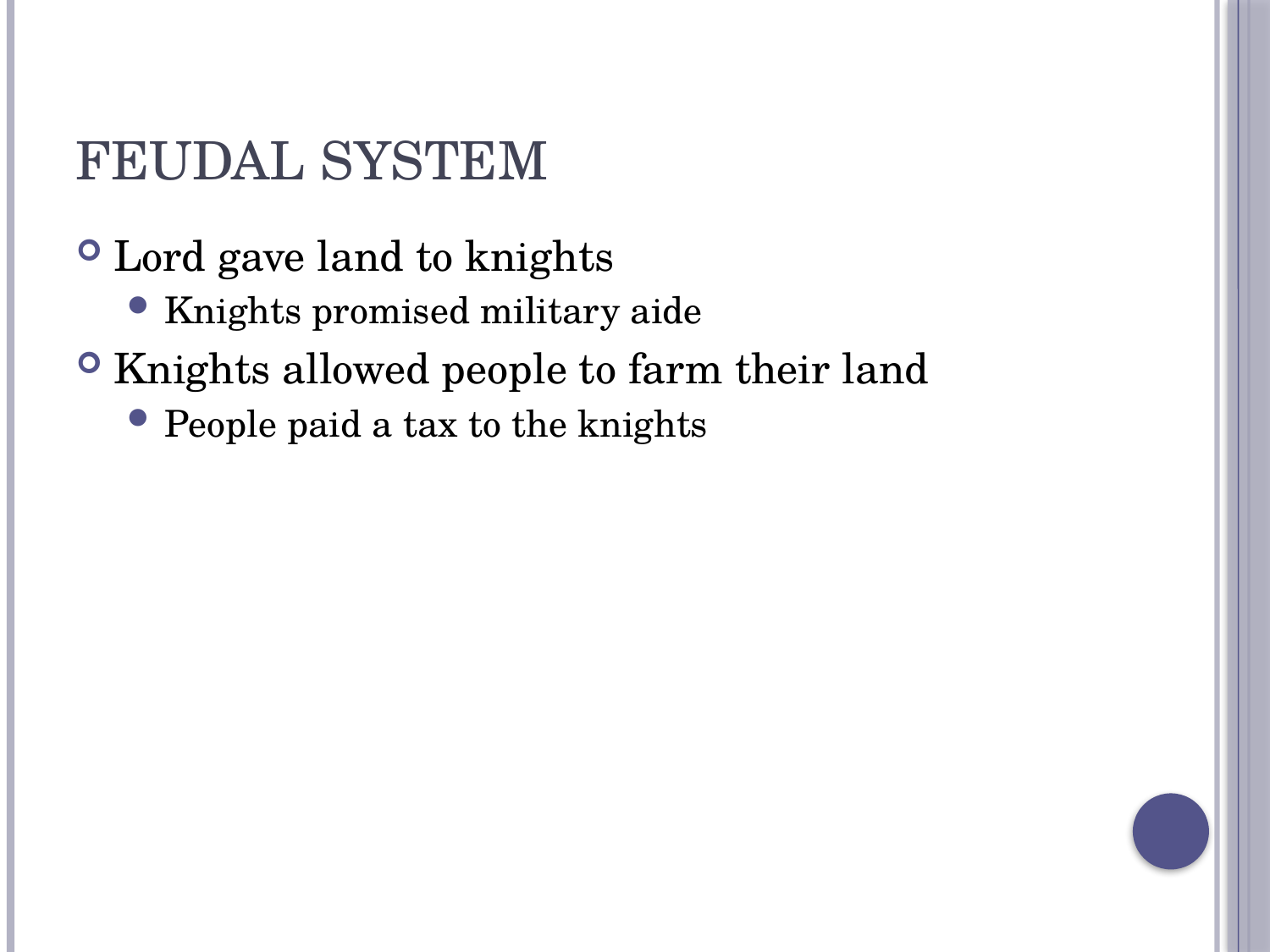

# Feudal System
Lord gave land to knights
Knights promised military aide
Knights allowed people to farm their land
People paid a tax to the knights